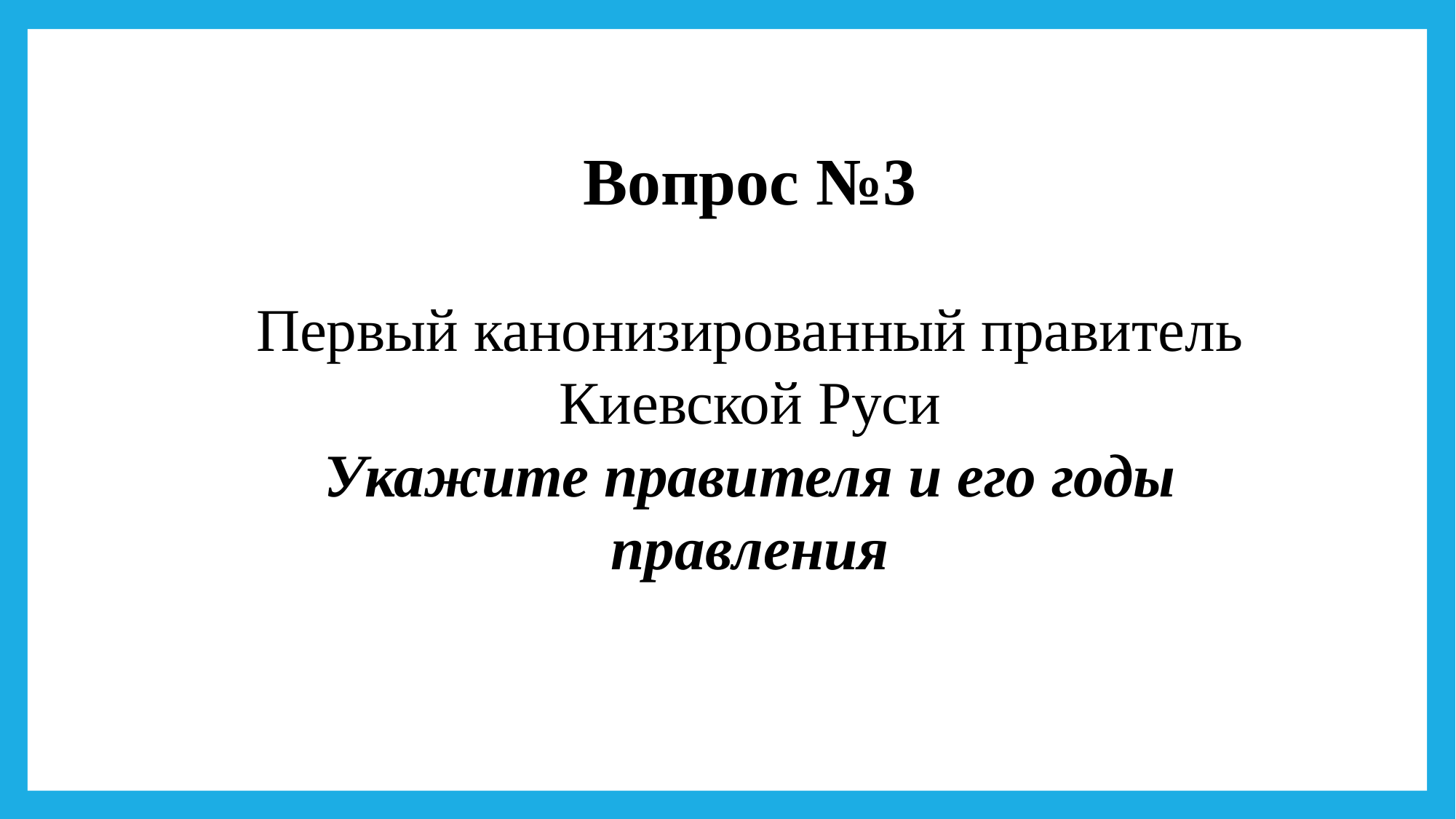

Вопрос №3

Первый канонизированный правитель Киевской Руси
Укажите правителя и его годы правления